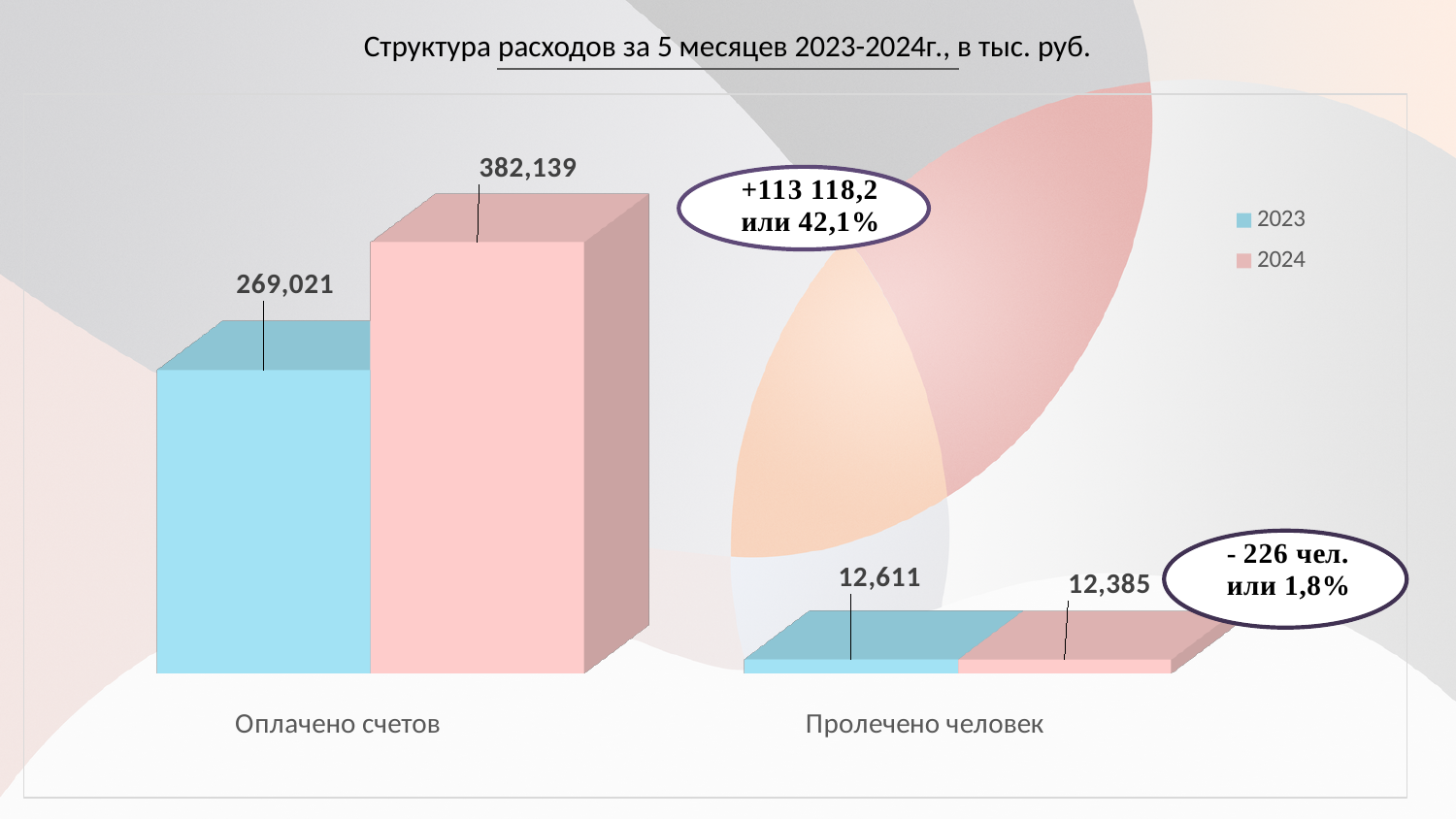

Структура расходов за 5 месяцев 2023-2024г., в тыс. руб.

[unsupported chart]